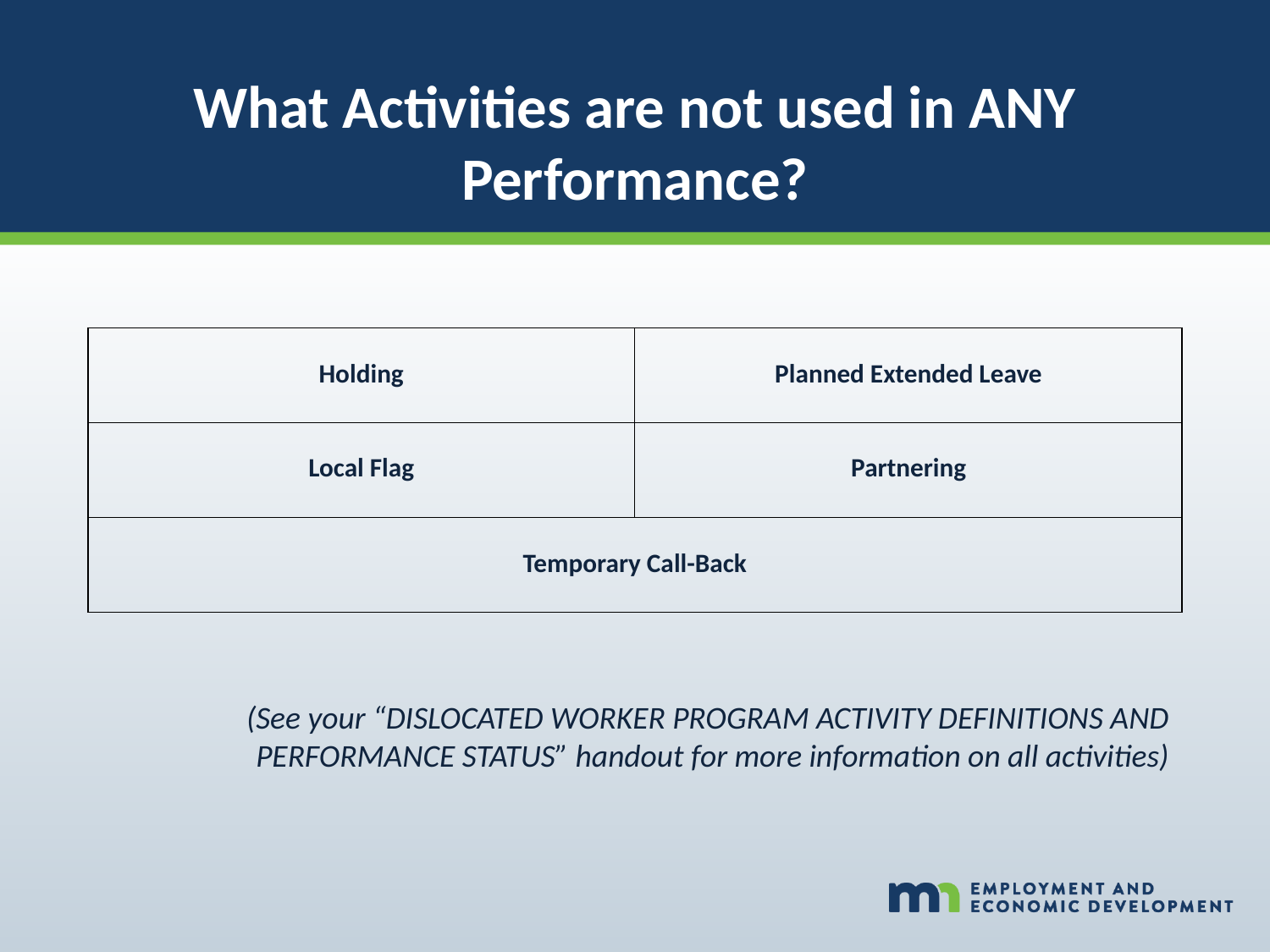

What Activities are not used in ANY Performance?
| Holding | Planned Extended Leave |
| --- | --- |
| Local Flag | Partnering |
| Temporary Call-Back |  |
(See your “DISLOCATED WORKER PROGRAM ACTIVITY DEFINITIONS AND PERFORMANCE STATUS” handout for more information on all activities)